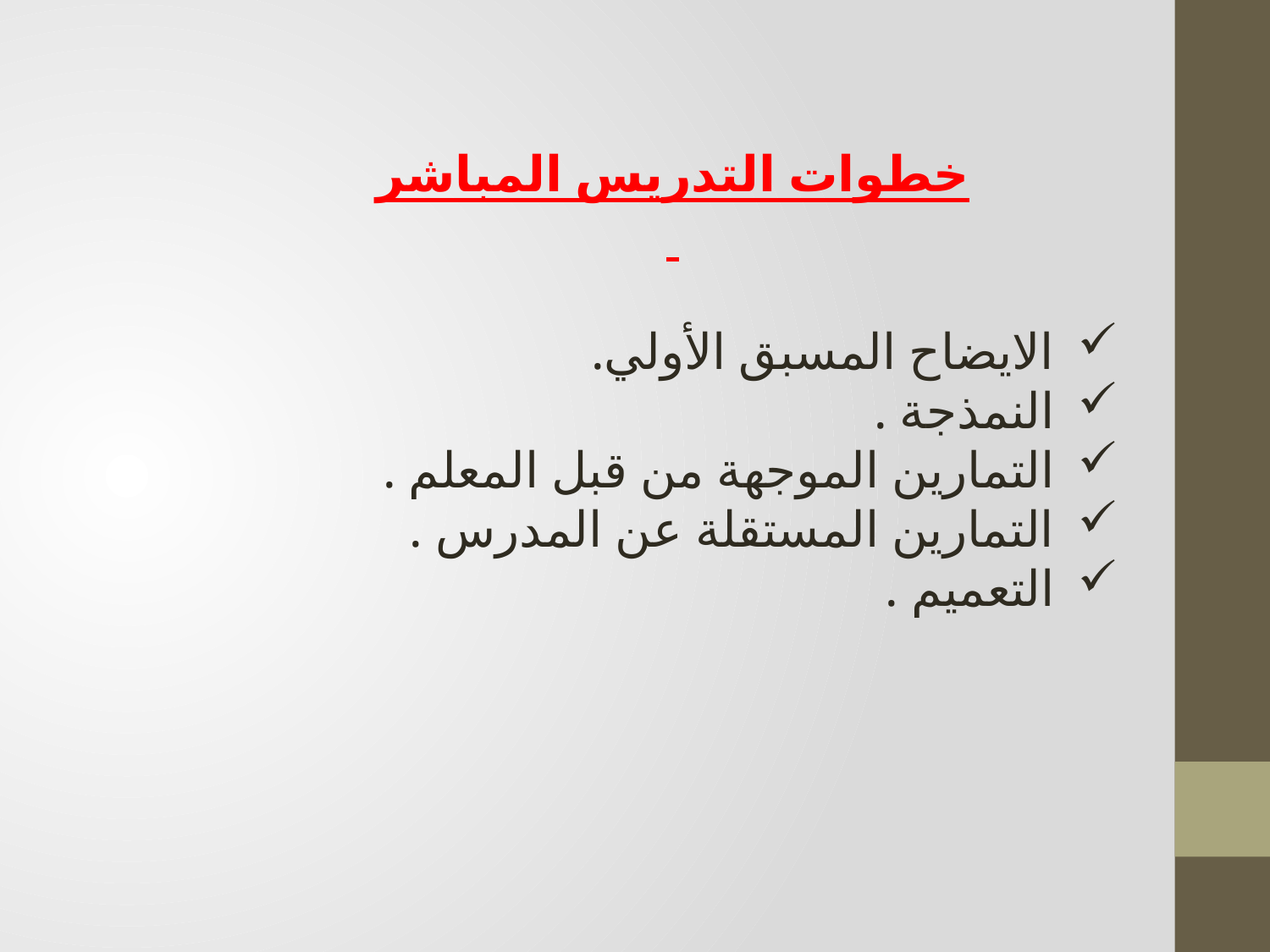

خطوات التدريس المباشر

الايضاح المسبق الأولي.
النمذجة .
التمارين الموجهة من قبل المعلم .
التمارين المستقلة عن المدرس .
التعميم .